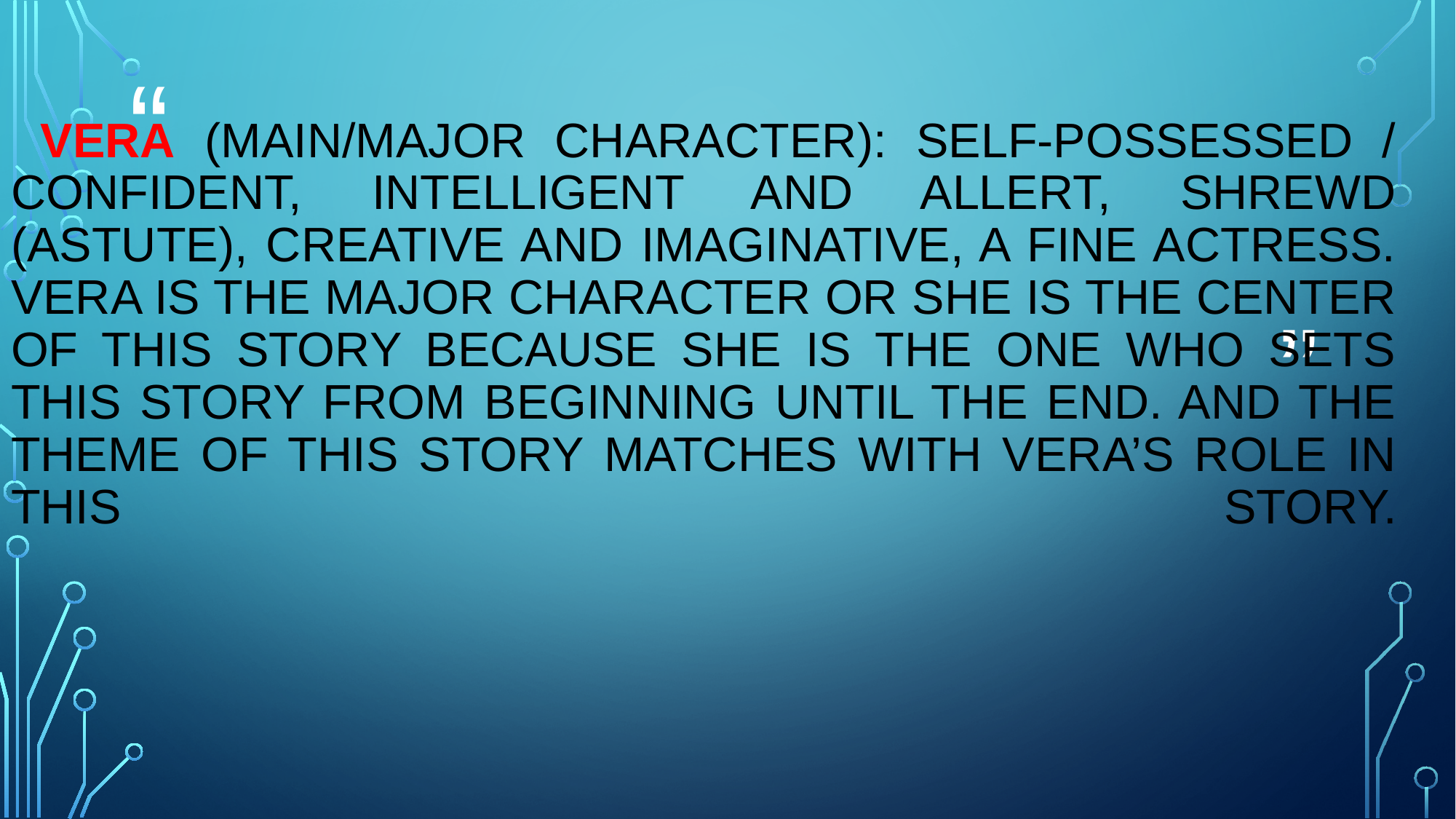

# Vera (Main/Major Character): Self-possessed / confident, intelligent and allert, shrewd (astute), creative and imaginative, a fine actress. Vera is the major character or she is the center of this story because she is the one who sets this story from beginning until the end. And the theme of this story matches with Vera’s role in this story.